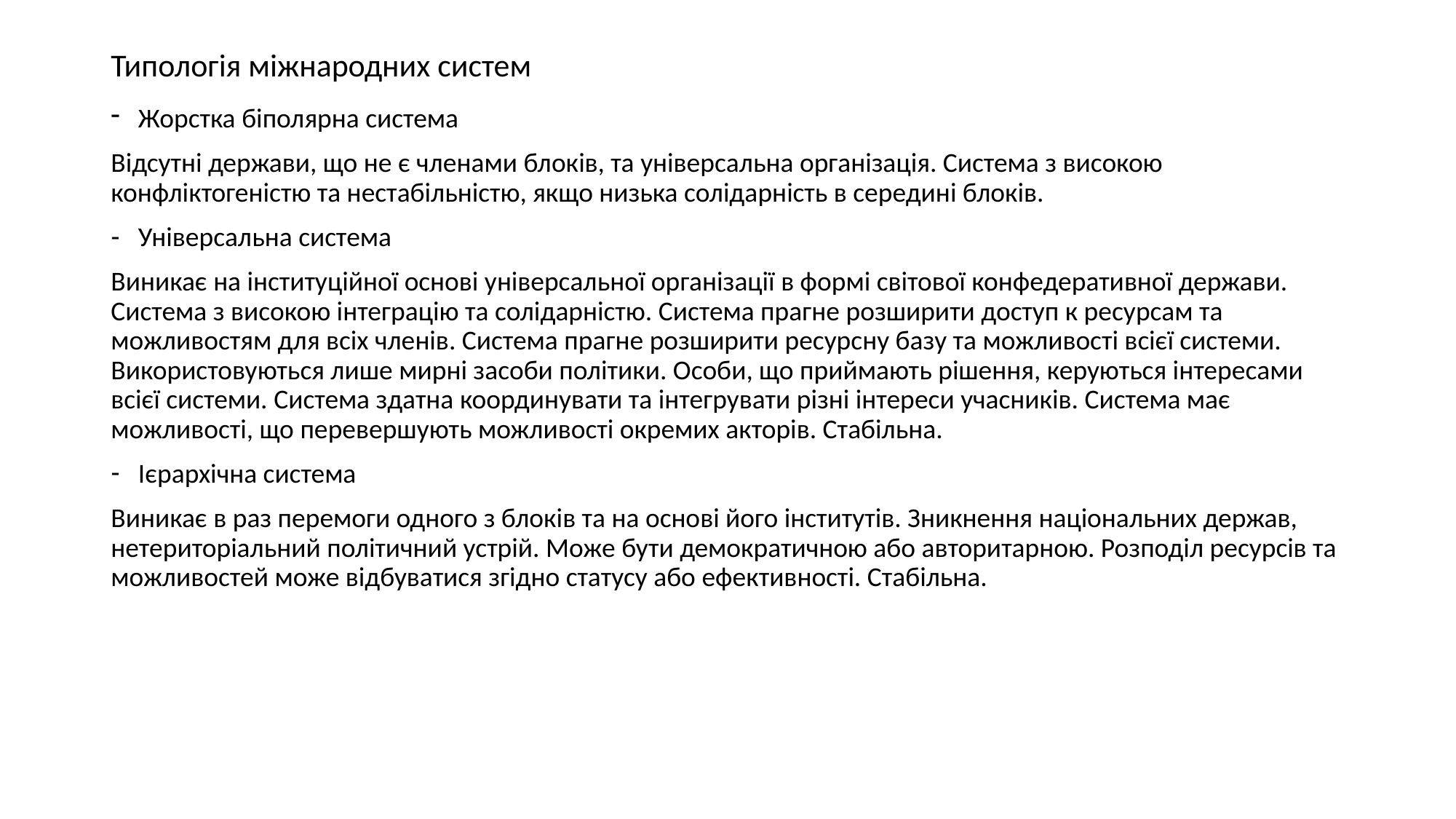

# Типологія міжнародних систем
Жорстка біполярна система
Відсутні держави, що не є членами блоків, та універсальна організація. Система з високою конфліктогеністю та нестабільністю, якщо низька солідарність в середині блоків.
Універсальна система
Виникає на інституційної основі універсальної організації в формі світової конфедеративної держави. Система з високою інтеграцію та солідарністю. Система прагне розширити доступ к ресурсам та можливостям для всіх членів. Система прагне розширити ресурсну базу та можливості всієї системи. Використовуються лише мирні засоби політики. Особи, що приймають рішення, керуються інтересами всієї системи. Система здатна координувати та інтегрувати різні інтереси учасників. Система має можливості, що перевершують можливості окремих акторів. Стабільна.
Ієрархічна система
Виникає в раз перемоги одного з блоків та на основі його інститутів. Зникнення національних держав, нетериторіальний політичний устрій. Може бути демократичною або авторитарною. Розподіл ресурсів та можливостей може відбуватися згідно статусу або ефективності. Стабільна.